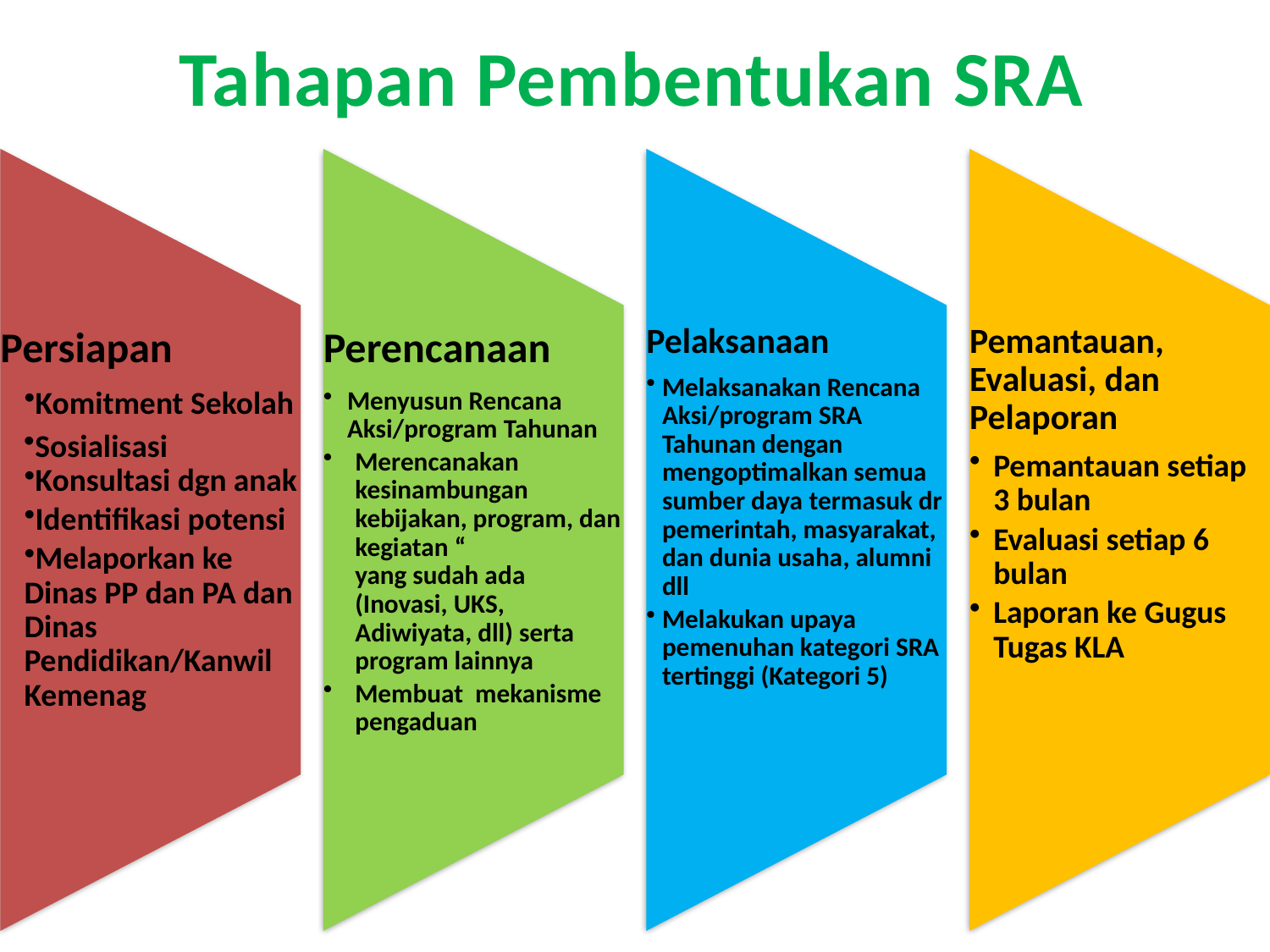

# Tahapan Pembentukan SRA

Persiapan
Komitment Sekolah
Sosialisasi
Konsultasi dgn anak
Identifikasi potensi
Melaporkan ke Dinas PP dan PA dan Dinas Pendidikan/Kanwil Kemenag
Perencanaan
Menyusun Rencana Aksi/program Tahunan
Merencanakan kesinambungan  kebijakan, program, dan kegiatan “
yang sudah ada (Inovasi, UKS, Adiwiyata, dll) serta program lainnya
Membuat  mekanisme pengaduan
Pelaksanaan
Melaksanakan Rencana Aksi/program SRA Tahunan dengan mengoptimalkan semua sumber daya termasuk dr pemerintah, masyarakat, dan dunia usaha, alumni  dll
Melakukan upaya  pemenuhan kategori SRA tertinggi (Kategori 5)
Pemantauan, Evaluasi, dan Pelaporan
Pemantauan setiap  3 bulan
Evaluasi setiap 6 bulan
Laporan ke Gugus Tugas KLA